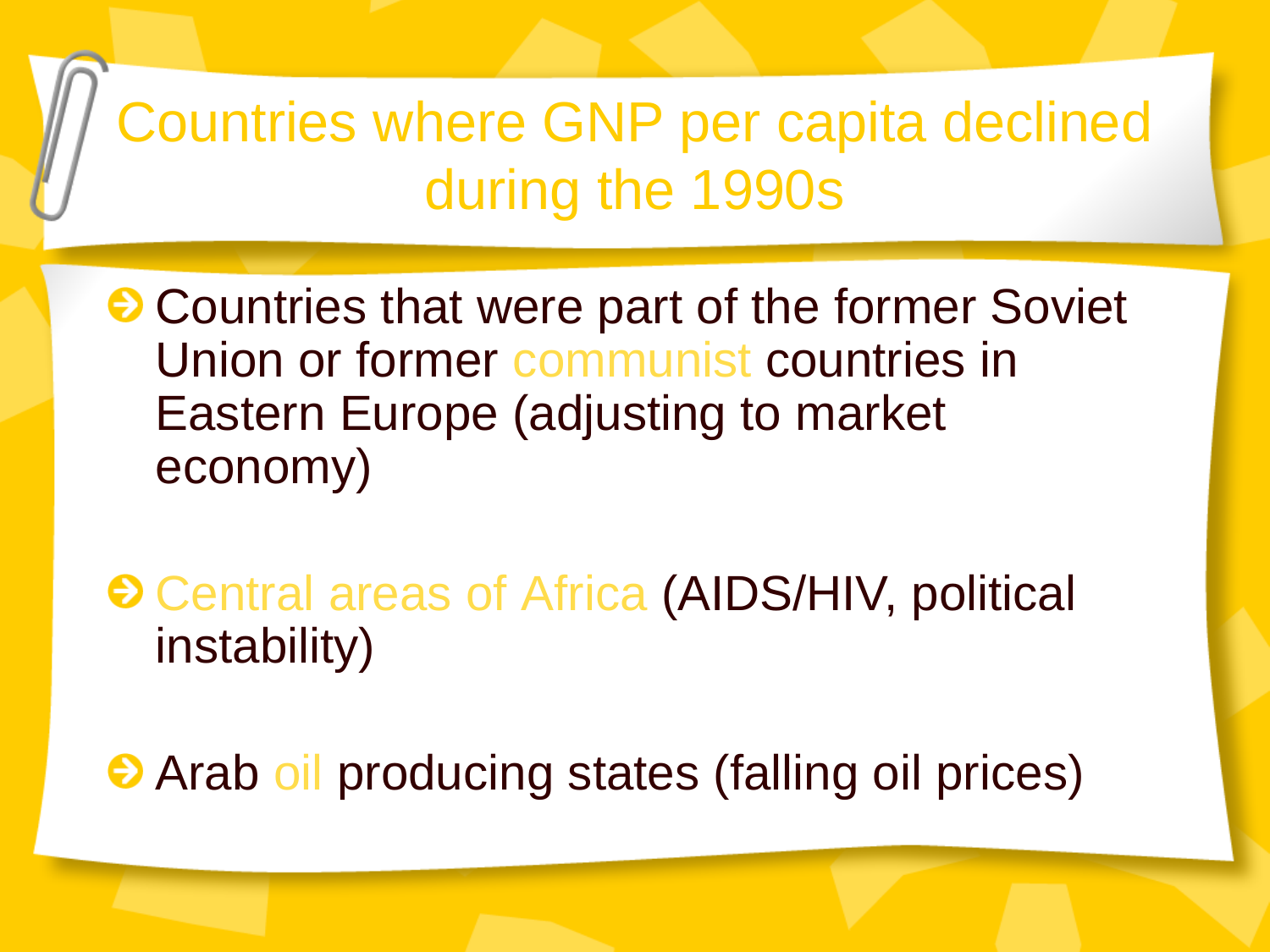

# Countries where GNP per capita declined during the 1990s
Countries that were part of the former Soviet Union or former communist countries in Eastern Europe (adjusting to market economy)

Central areas of Africa (AIDS/HIV, political instability)

Arab oil producing states (falling oil prices)